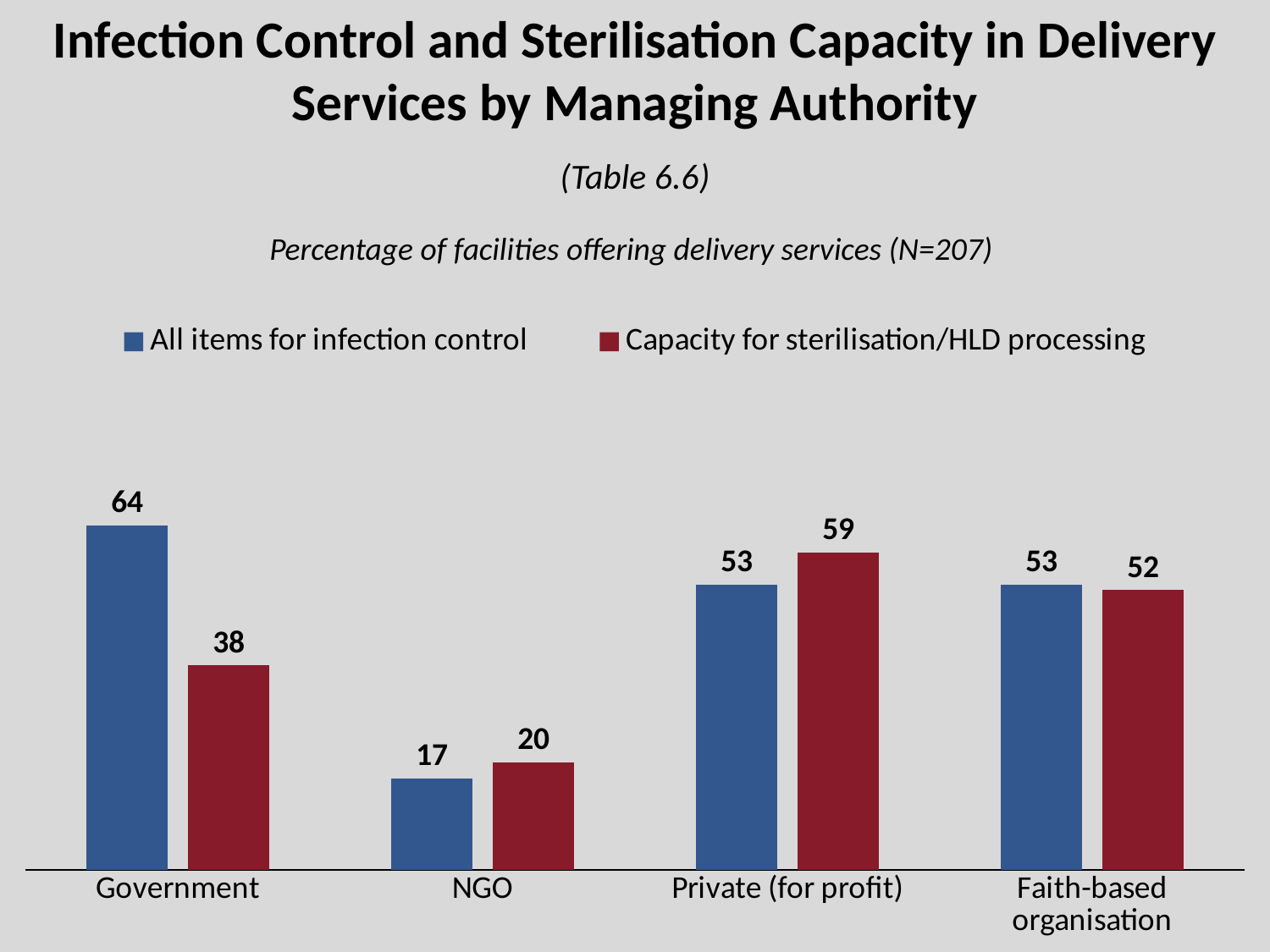

# Infection Control and Sterilisation Capacity in Delivery Services by Managing Authority
(Table 6.6)
Percentage of facilities offering delivery services (N=207)

### Chart

| Category | All items for infection control | Capacity for sterilisation/HLD processing |
|---|---|---|
| Government | 64.0 | 38.0 |
| NGO | 17.0 | 20.0 |
| Private (for profit) | 53.0 | 59.0 |
| Faith-based organisation | 53.0 | 52.0 |